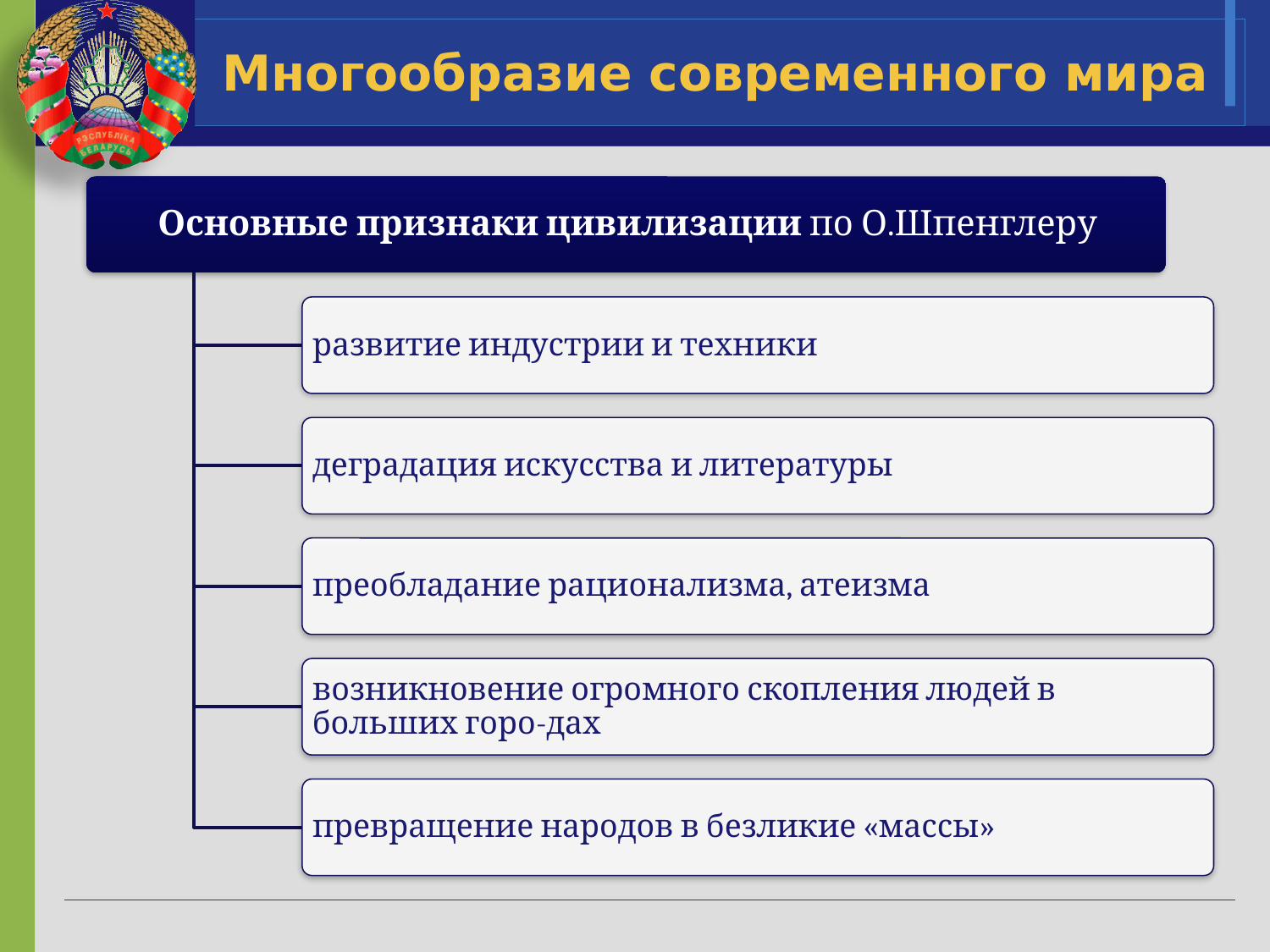

# Многообразие современного мира
Основные признаки цивилизации по О.Шпенглеру
развитие индустрии и техники
деградация искусства и литературы
преобладание рационализма, атеизма
возникновение огромного скопления людей в больших горо-дах
превращение народов в безликие «массы»